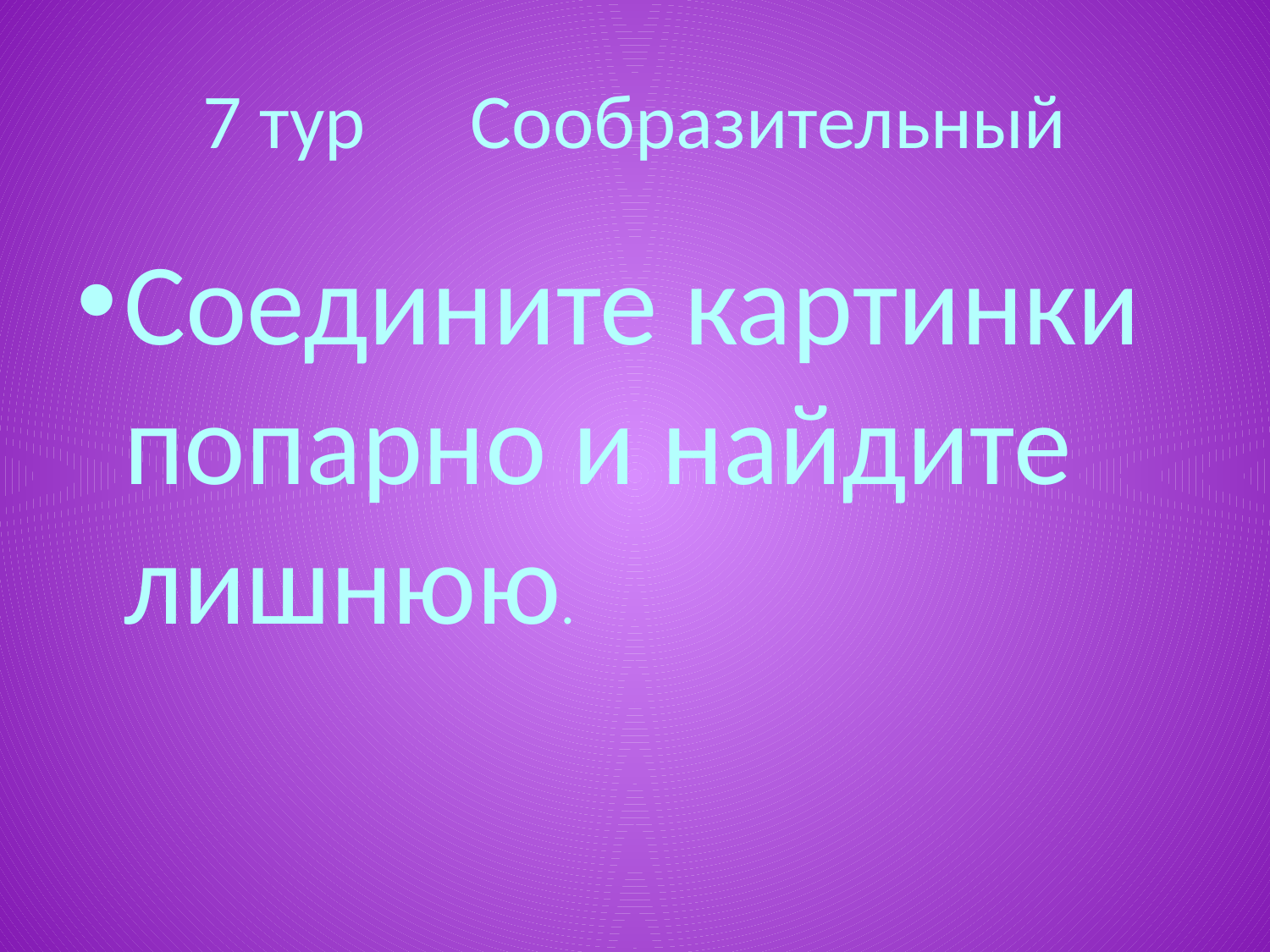

# 7 тур      Сообразительный
Соедините картинки попарно и найдите лишнюю.